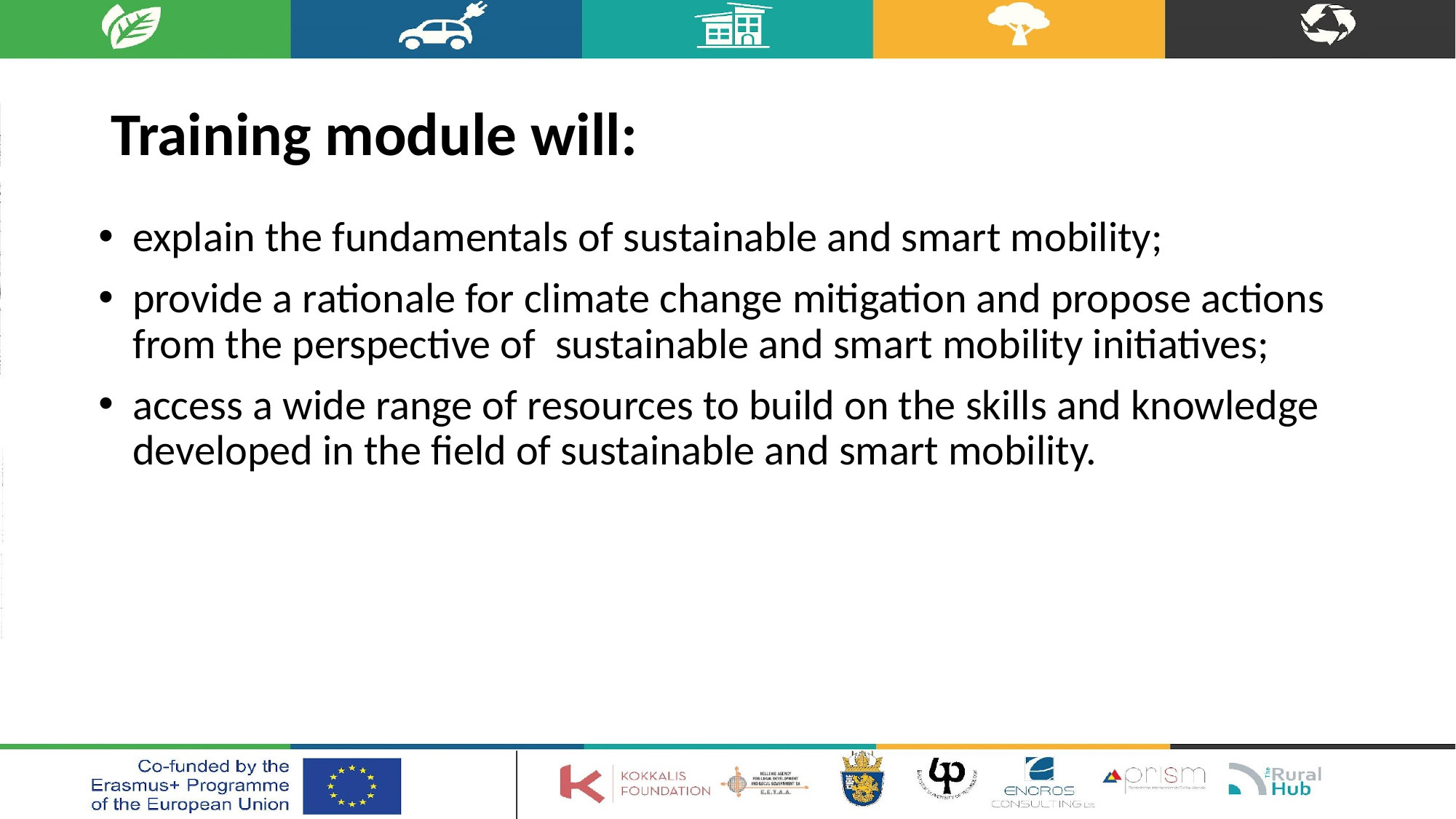

# Training module will:
explain the fundamentals of sustainable and smart mobility;
provide a rationale for climate change mitigation and propose actions from the perspective of  sustainable and smart mobility initiatives;
access a wide range of resources to build on the skills and knowledge developed in the field of sustainable and smart mobility.